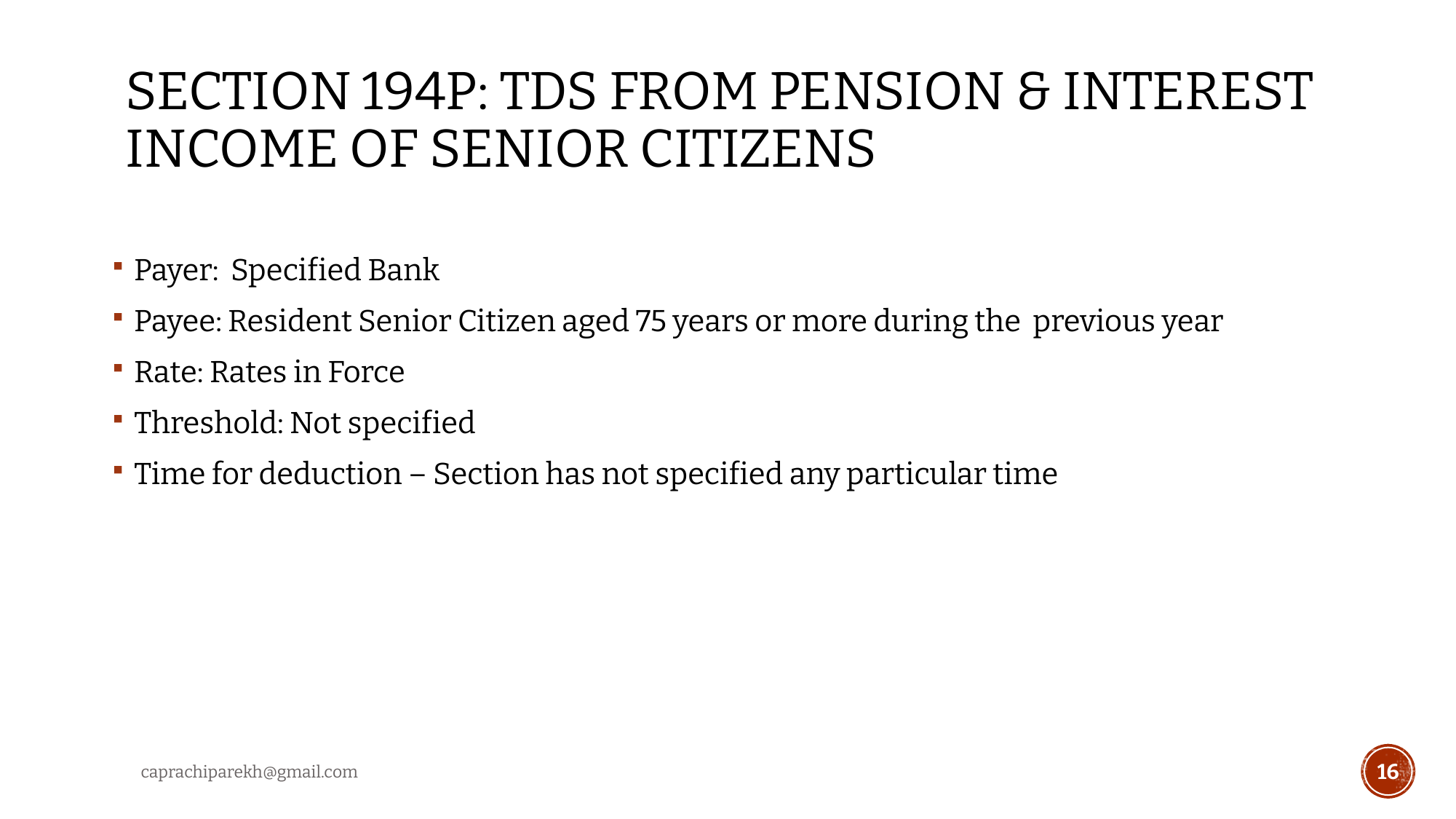

# Section 194P: TDS from pension & Interest income of Senior Citizens
Payer:  Specified Bank
Payee: Resident Senior Citizen aged 75 years or more during the  previous year
Rate: Rates in Force
Threshold: Not specified
Time for deduction – Section has not specified any particular time
caprachiparekh@gmail.com
16